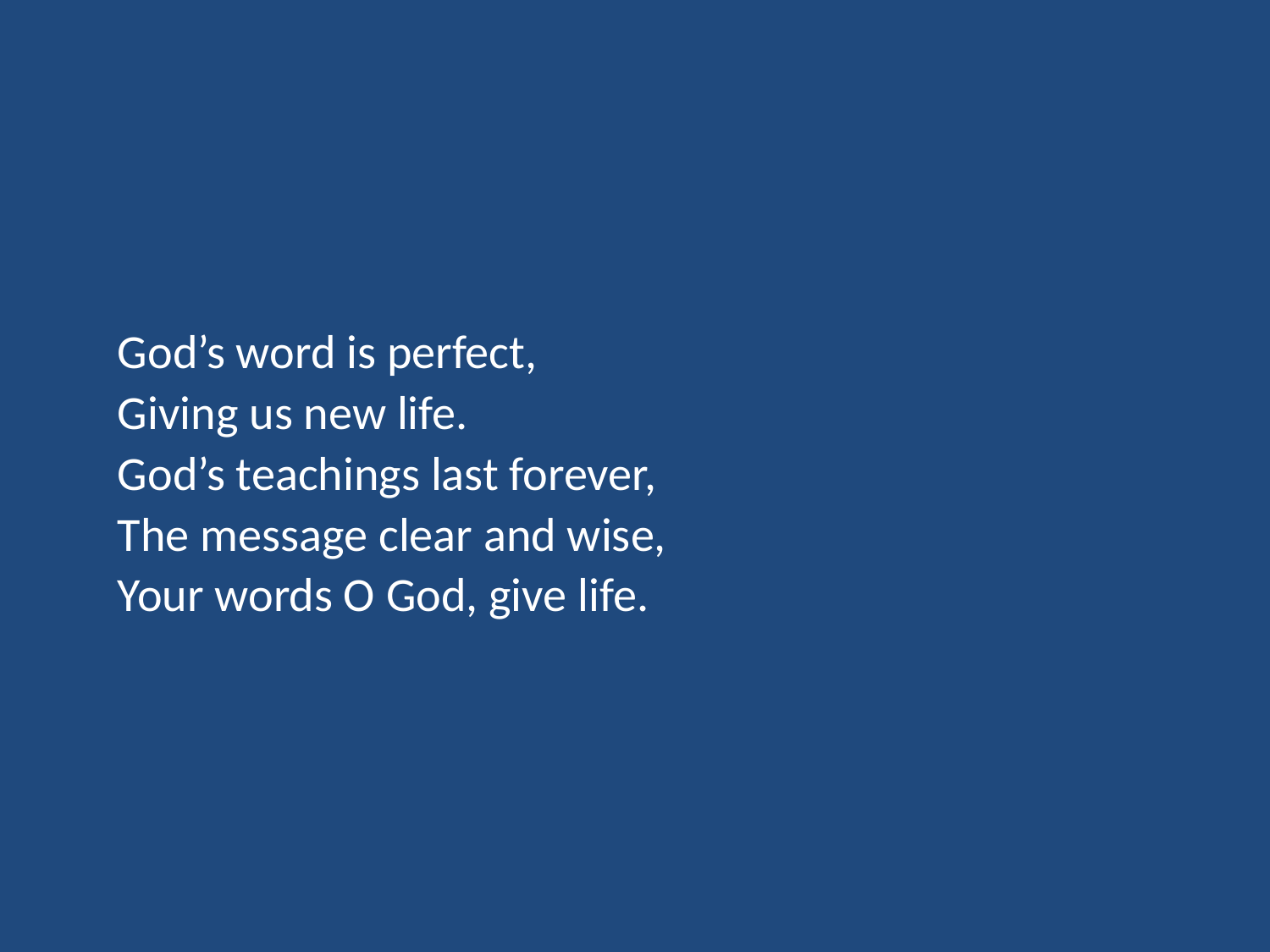

God’s word is perfect,
Giving us new life.
God’s teachings last forever,
The message clear and wise,
Your words O God, give life.